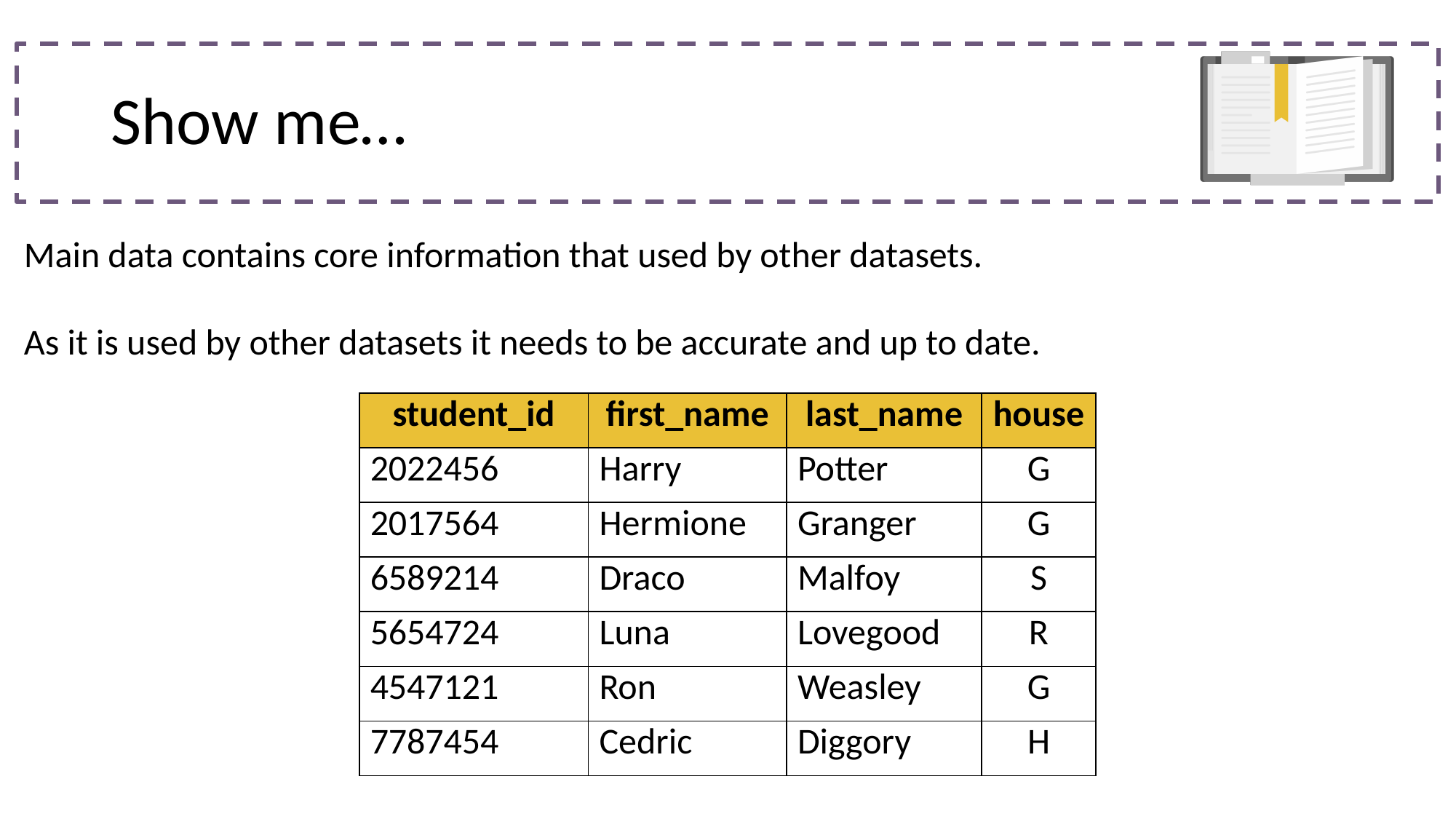

# Show me…
Main data contains core information that used by other datasets.

As it is used by other datasets it needs to be accurate and up to date.
| student\_id | first\_name | last\_name | house |
| --- | --- | --- | --- |
| 2022456 | Harry | Potter | G |
| 2017564 | Hermione | Granger | G |
| 6589214 | Draco | Malfoy | S |
| 5654724 | Luna | Lovegood | R |
| 4547121 | Ron | Weasley | G |
| 7787454 | Cedric | Diggory | H |